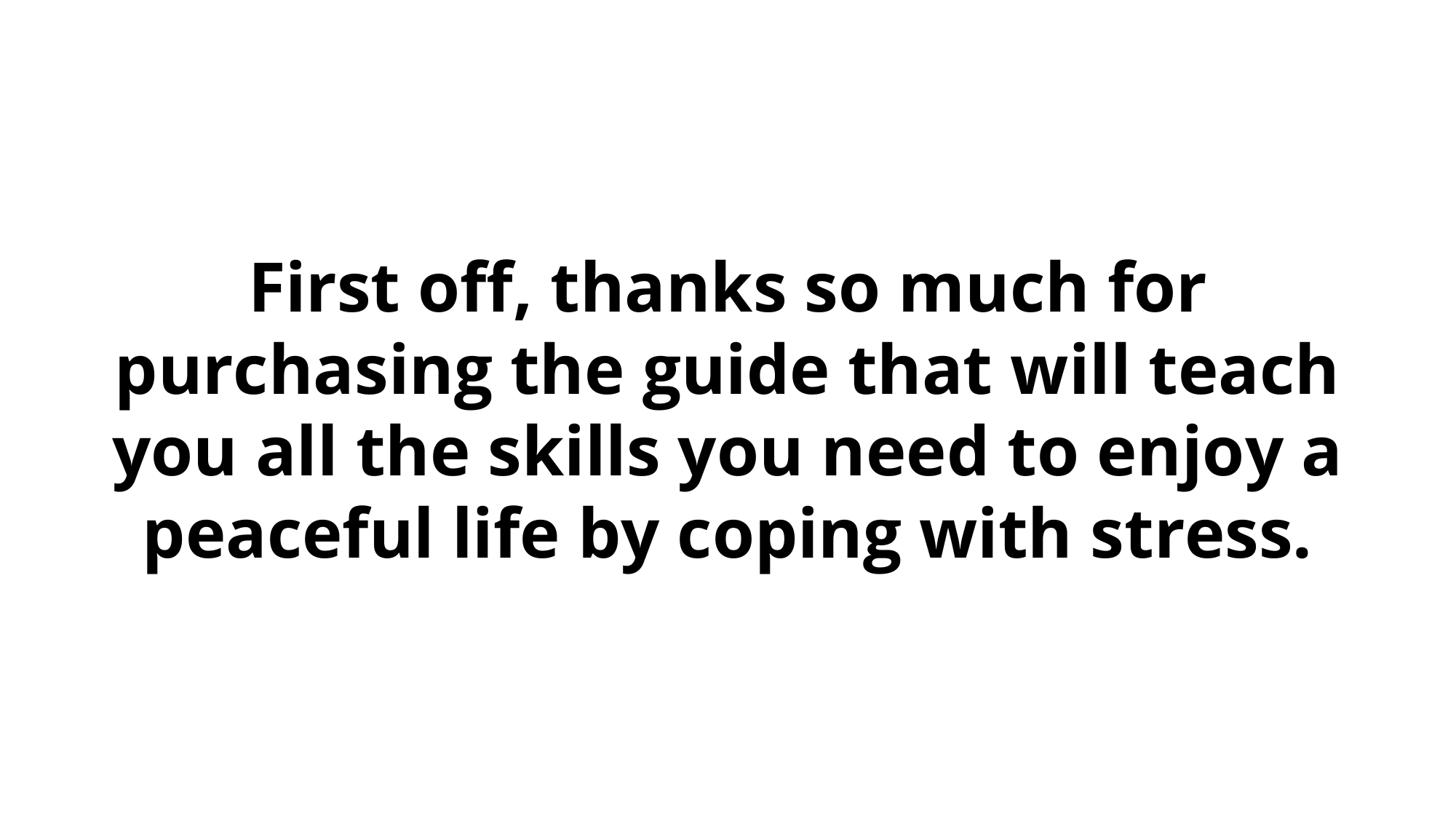

First off, thanks so much for purchasing the guide that will teach you all the skills you need to enjoy a peaceful life by coping with stress.